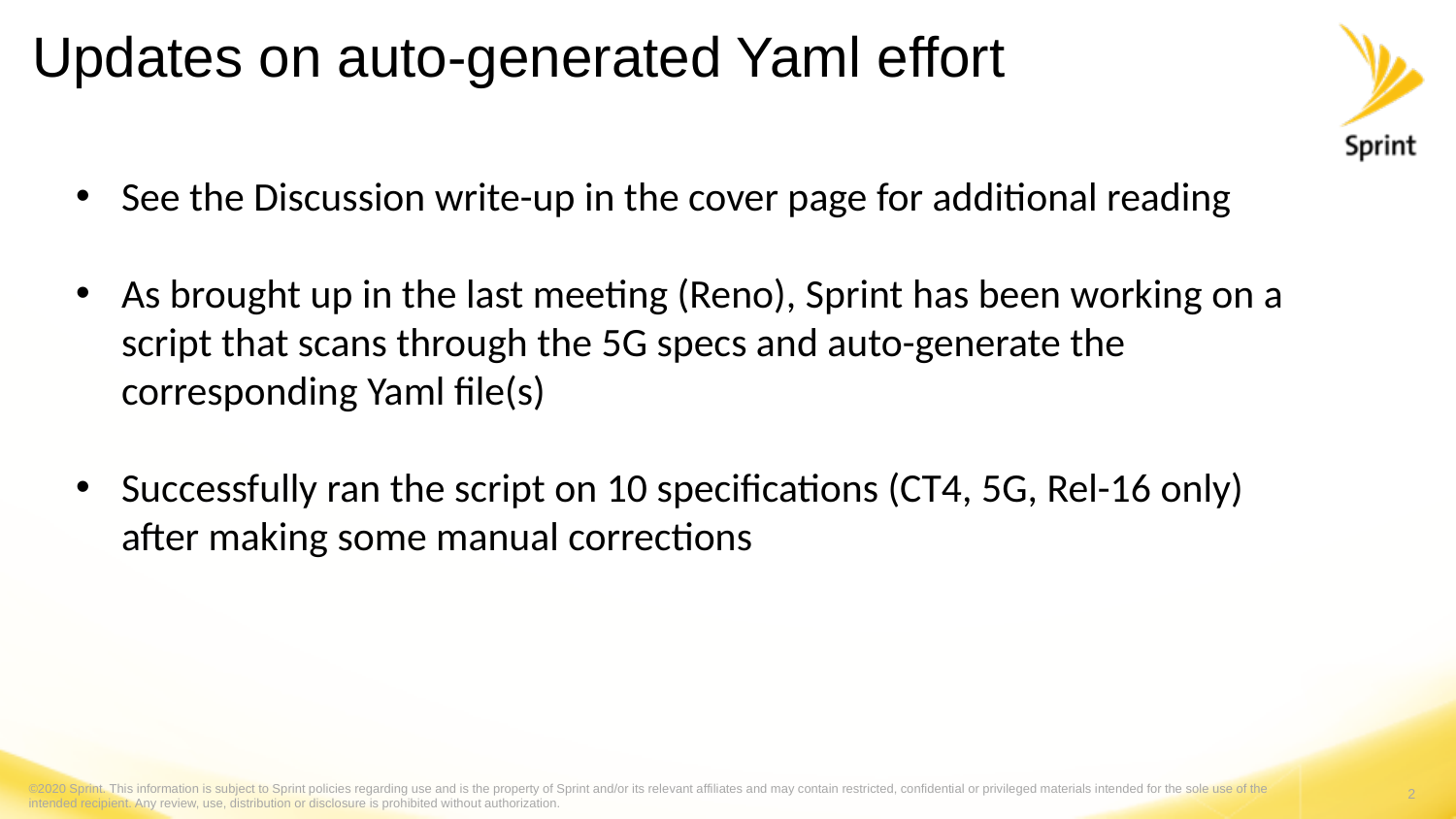

# Updates on auto-generated Yaml effort
See the Discussion write-up in the cover page for additional reading

As brought up in the last meeting (Reno), Sprint has been working on a script that scans through the 5G specs and auto-generate the corresponding Yaml file(s)

Successfully ran the script on 10 specifications (CT4, 5G, Rel-16 only) after making some manual corrections